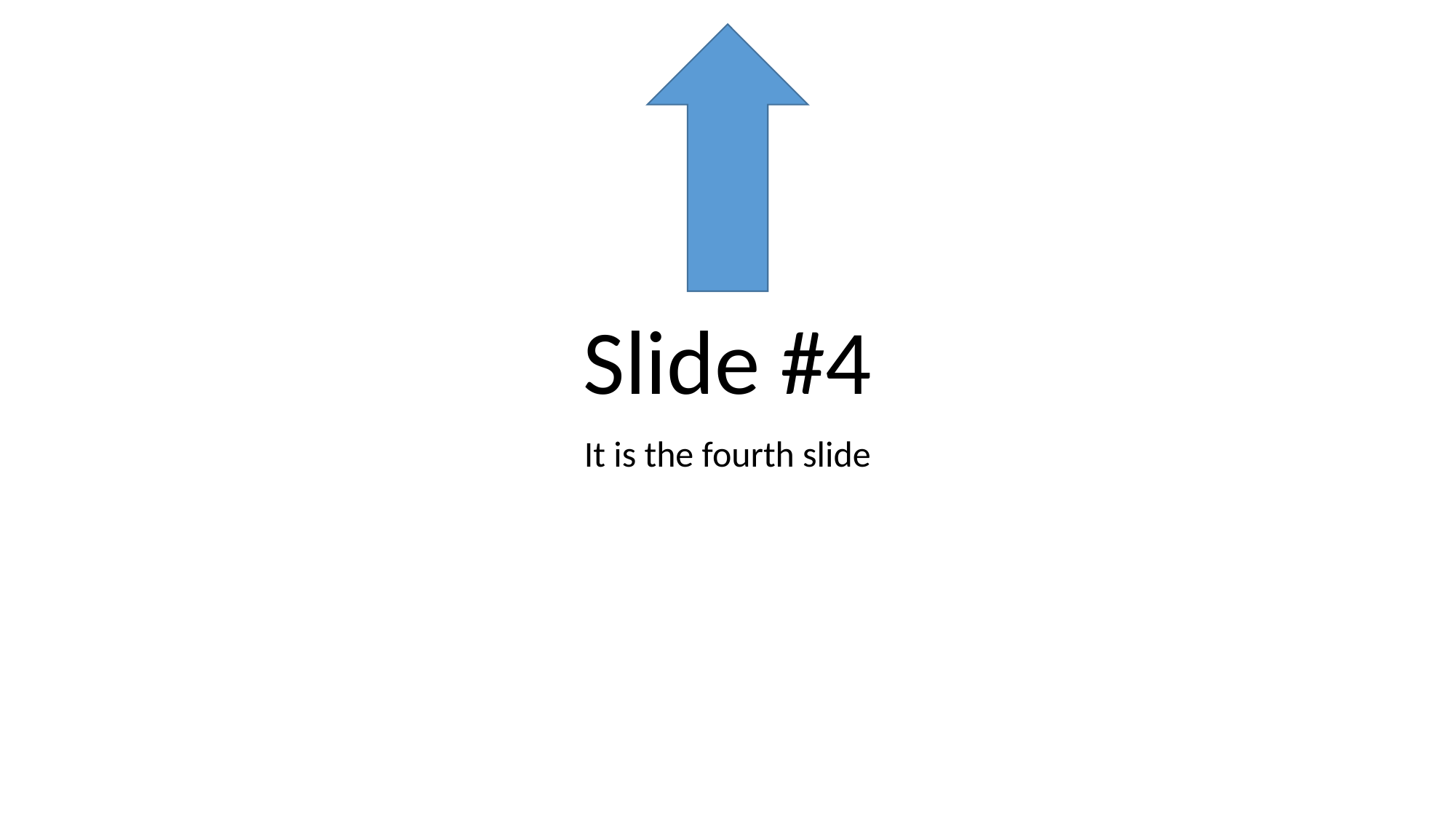

# Slide #4
It is the fourth slide